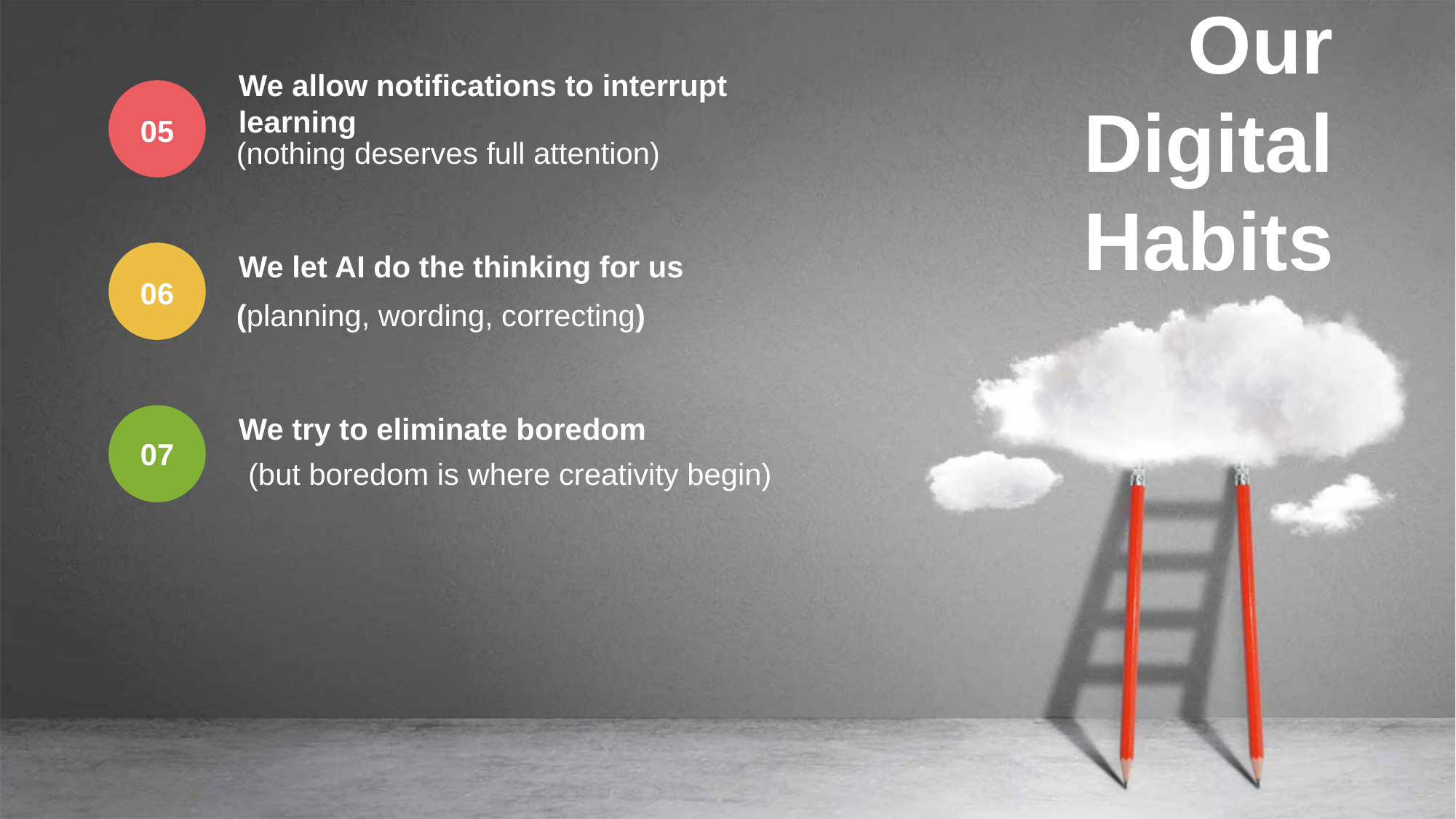

Our Digital Habits
We allow notifications to interrupt learning
(nothing deserves full attention)

05
We let AI do the thinking for us
(planning, wording, correcting)

06
We try to eliminate boredom

07
(but boredom is where creativity begin)